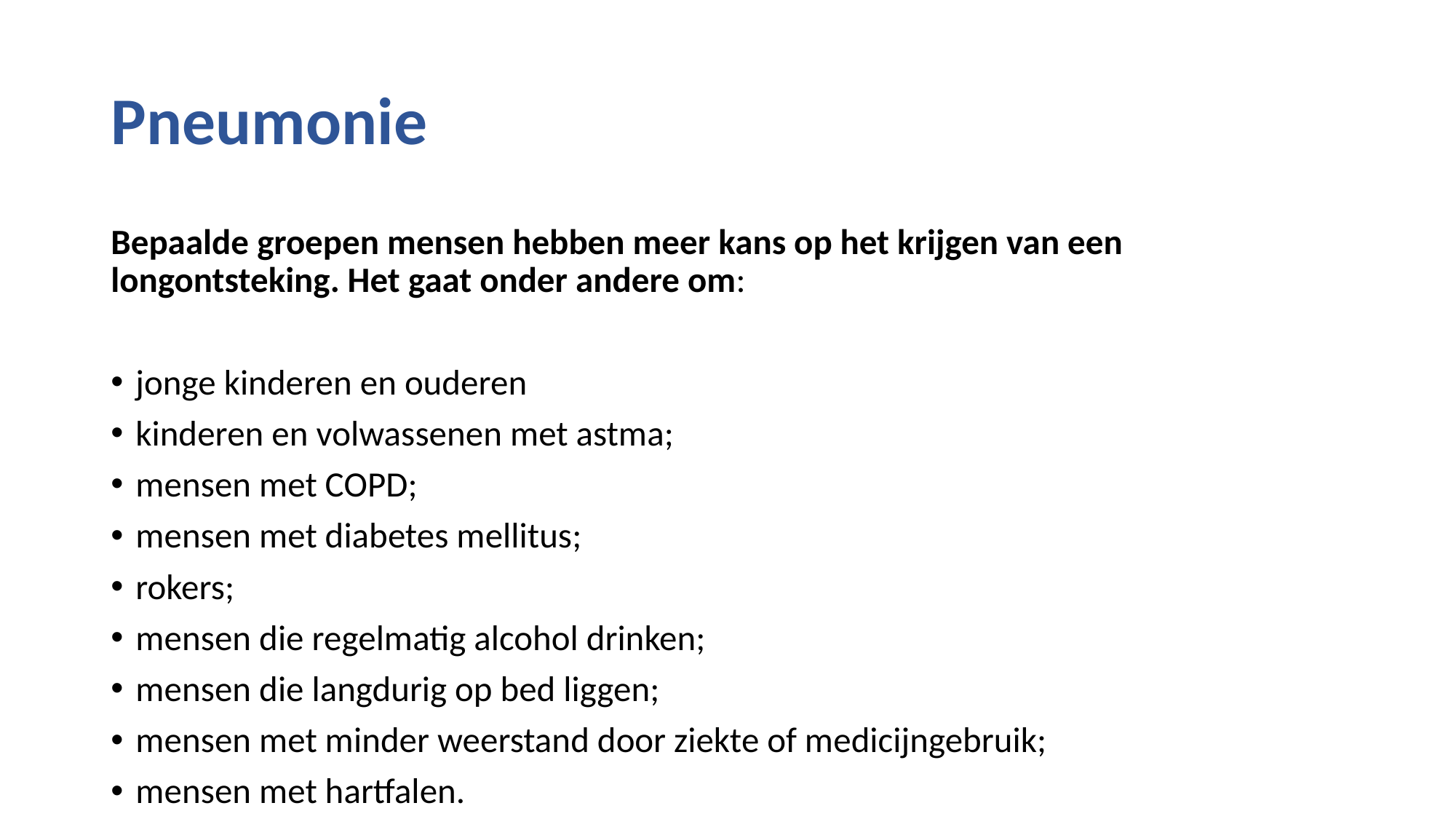

# Pneumonie
Bepaalde groepen mensen hebben meer kans op het krijgen van een longontsteking. Het gaat onder andere om:

jonge kinderen en ouderen
kinderen en volwassenen met astma;
mensen met COPD;
mensen met diabetes mellitus;
rokers;
mensen die regelmatig alcohol drinken;
mensen die langdurig op bed liggen;
mensen met minder weerstand door ziekte of medicijngebruik;
mensen met hartfalen.